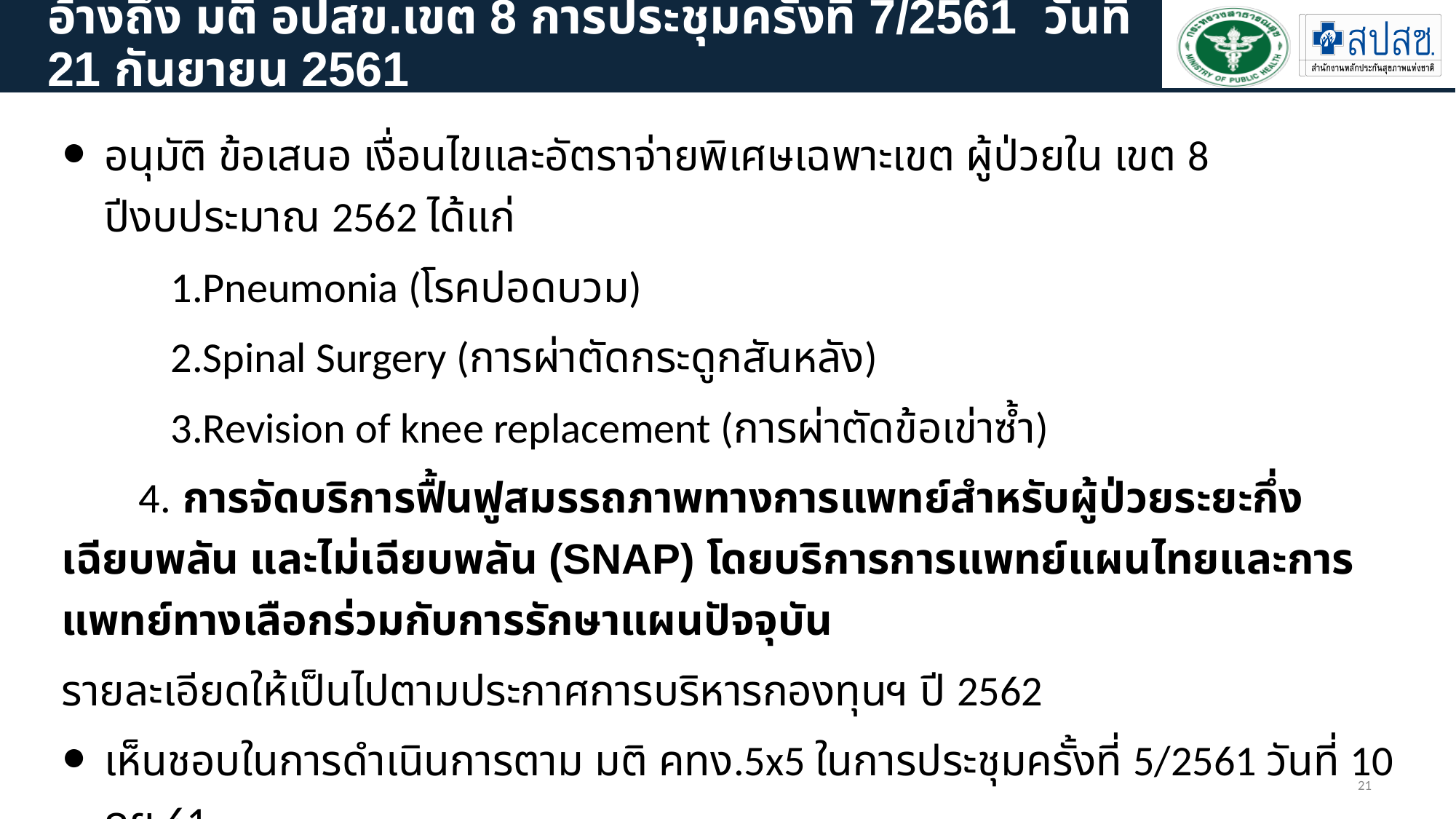

# อ้างถึง มติ อปสข.เขต 8 การประชุมครั้งที่ 7/2561  วันที่ 21 กันยายน 2561
อนุมัติ ข้อเสนอ เงื่อนไขและอัตราจ่ายพิเศษเฉพาะเขต ผู้ป่วยใน เขต 8 ปีงบประมาณ 2562 ได้แก่
	1.Pneumonia (โรคปอดบวม)
	2.Spinal Surgery (การผ่าตัดกระดูกสันหลัง)
	3.Revision of knee replacement (การผ่าตัดข้อเข่าซ้ำ)
        4. การจัดบริการฟื้นฟูสมรรถภาพทางการแพทย์สำหรับผู้ป่วยระยะกึ่งเฉียบพลัน และไม่เฉียบพลัน (SNAP) โดยบริการการแพทย์แผนไทยและการแพทย์ทางเลือกร่วมกับการรักษาแผนปัจจุบัน
รายละเอียดให้เป็นไปตามประกาศการบริหารกองทุนฯ ปี 2562
เห็นชอบในการดำเนินการตาม มติ คทง.5x5 ในการประชุมครั้งที่ 5/2561 วันที่ 10 กย.61
มอบ สปสช.เขต 8 อุดรธานี นำเสนอรายละเอียดรายเกณฑ์ในการประชุมครั้งต่อไป
21